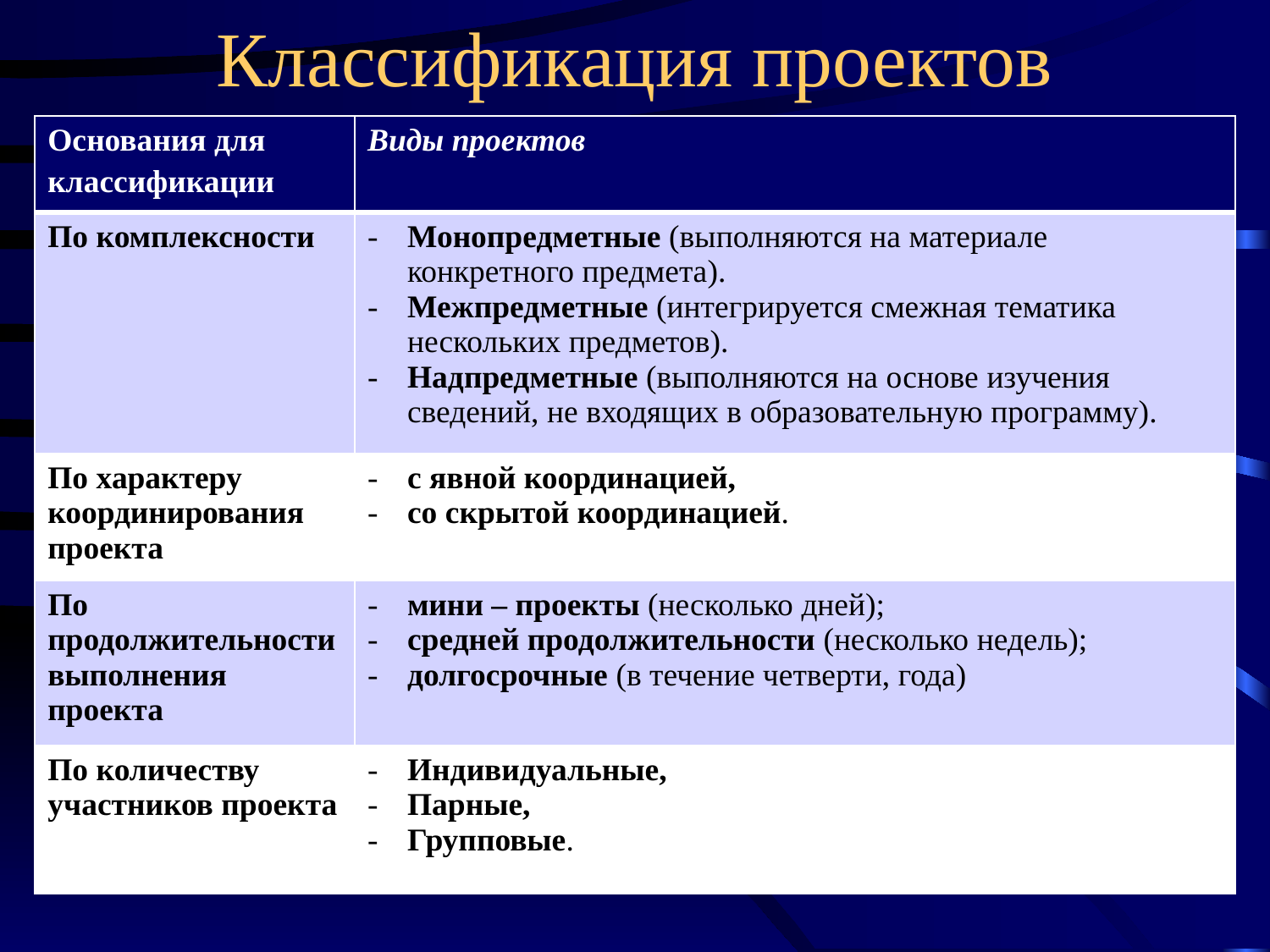

# Классификация проектов
| Основания для классификации | Виды проектов |
| --- | --- |
| По комплексности | Монопредметные (выполняются на материале конкретного предмета). Межпредметные (интегрируется смежная тематика нескольких предметов). Надпредметные (выполняются на основе изучения сведений, не входящих в образовательную программу). |
| По характеру координирования проекта | с явной координацией, со скрытой координацией. |
| По продолжительности выполнения проекта | мини – проекты (несколько дней); средней продолжительности (несколько недель); долгосрочные (в течение четверти, года) |
| По количеству участников проекта | Индивидуальные, Парные, Групповые. |